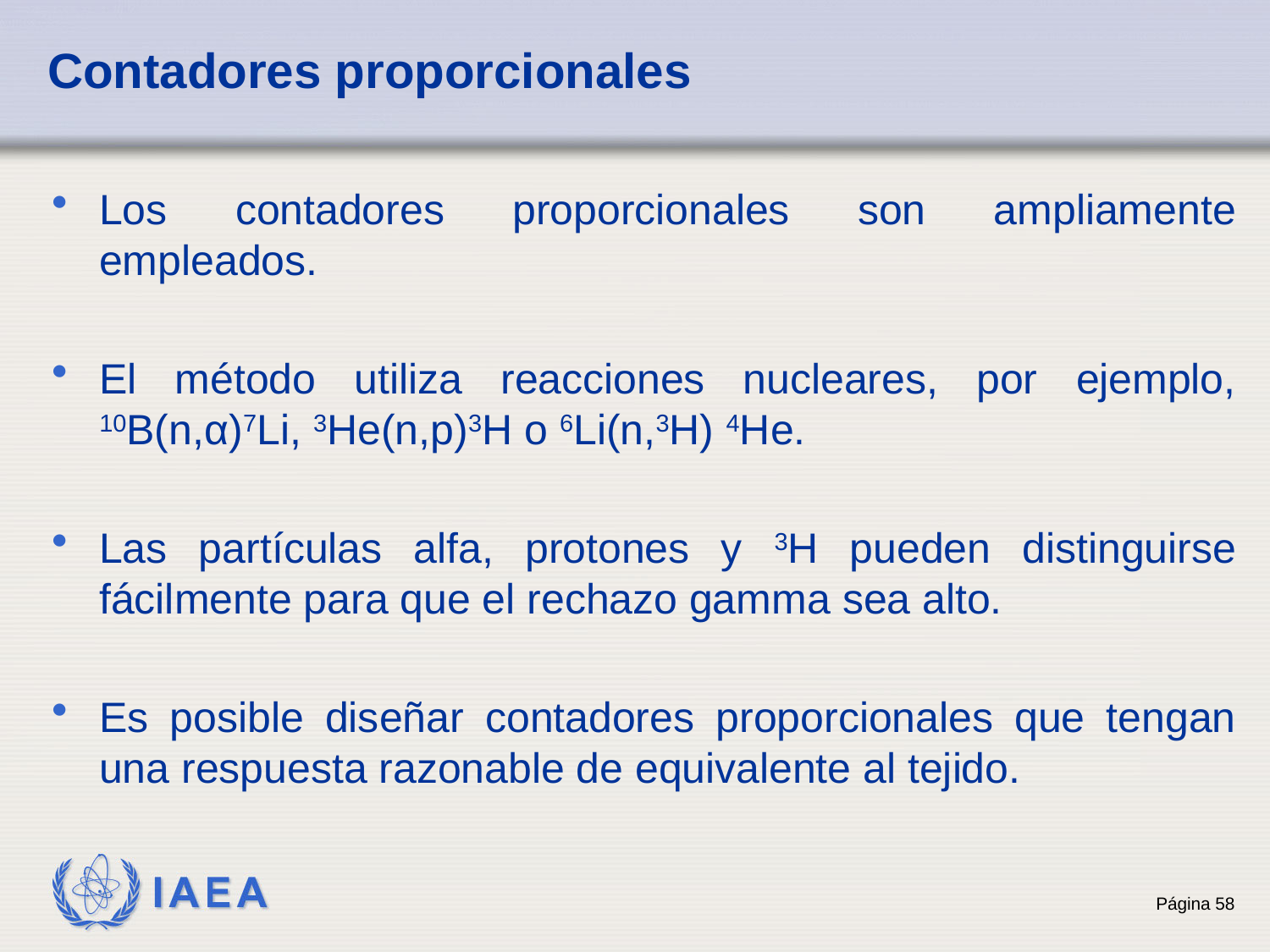

#
Contadores proporcionales
Los contadores proporcionales son ampliamente empleados.

El método utiliza reacciones nucleares, por ejemplo, 10B(n,α)7Li, 3He(n,p)3H o 6Li(n,3H) 4He.

Las partículas alfa, protones y 3H pueden distinguirse fácilmente para que el rechazo gamma sea alto.

Es posible diseñar contadores proporcionales que tengan una respuesta razonable de equivalente al tejido.
58